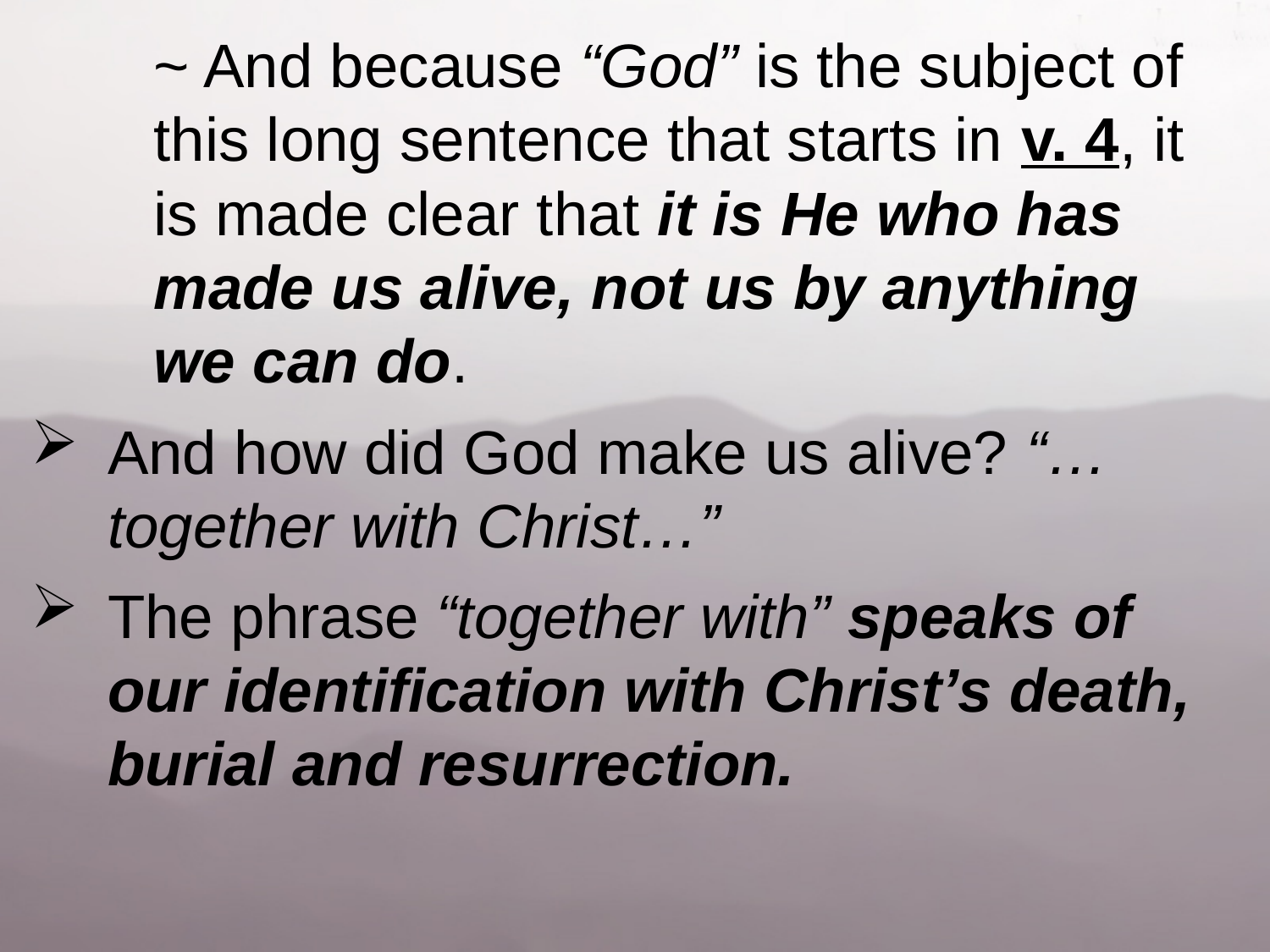

~ And because “God” is the subject of 					this long sentence that starts in v. 4, it 					is made clear that it is He who has 					made us alive, not us by anything 					we can do.
And how did God make us alive? “… together with Christ…”
The phrase “together with” speaks of our identification with Christ’s death, burial and resurrection.